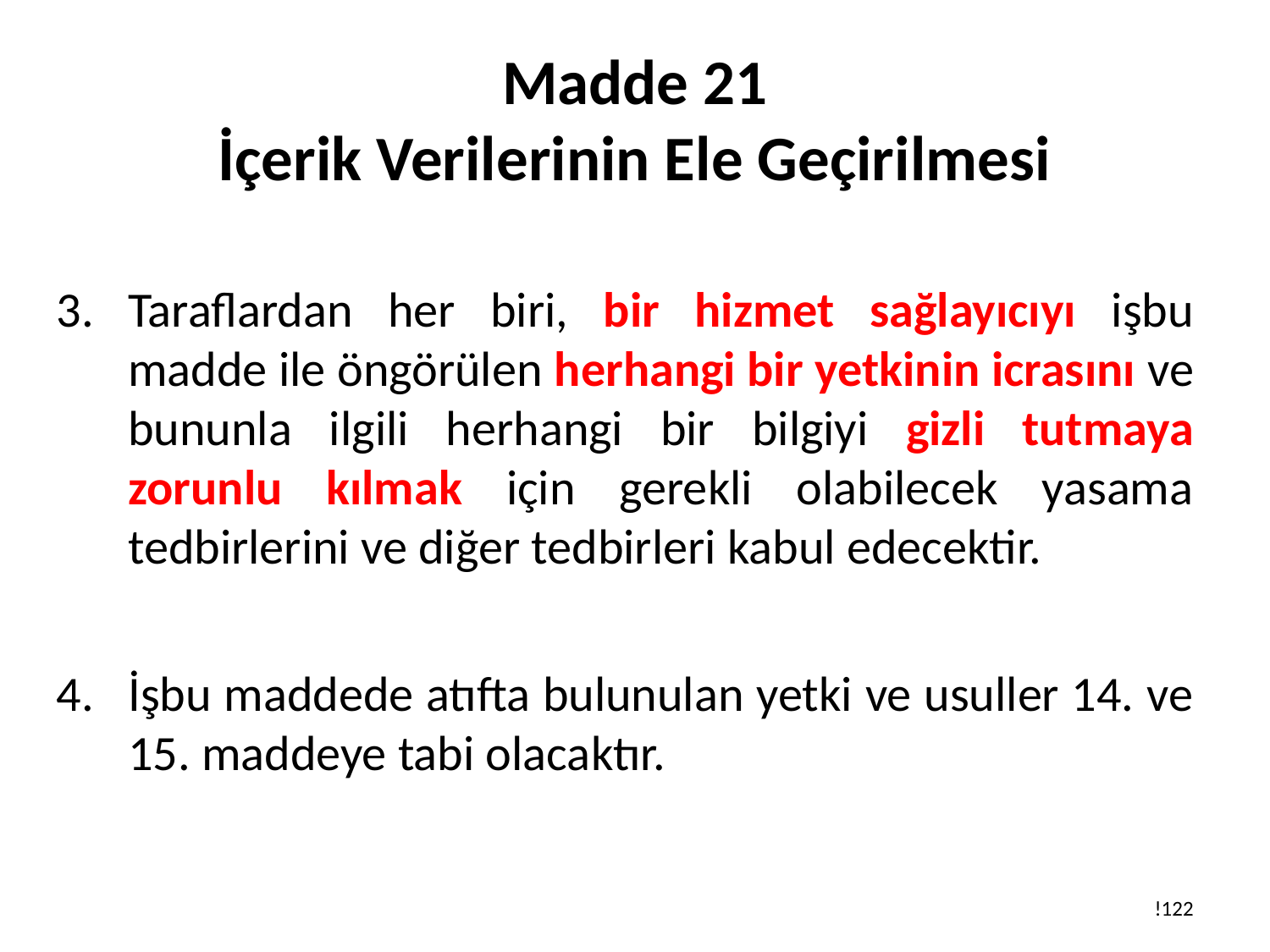

# Madde 21 İçerik Verilerinin Ele Geçirilmesi
Taraflardan her biri, bir hizmet sağlayıcıyı işbu madde ile öngörülen herhangi bir yetkinin icrasını ve bununla ilgili herhangi bir bilgiyi gizli tutmaya zorunlu kılmak için gerekli olabilecek yasama tedbirlerini ve diğer tedbirleri kabul edecektir.

İşbu maddede atıfta bulunulan yetki ve usuller 14. ve 15. maddeye tabi olacaktır.
!122